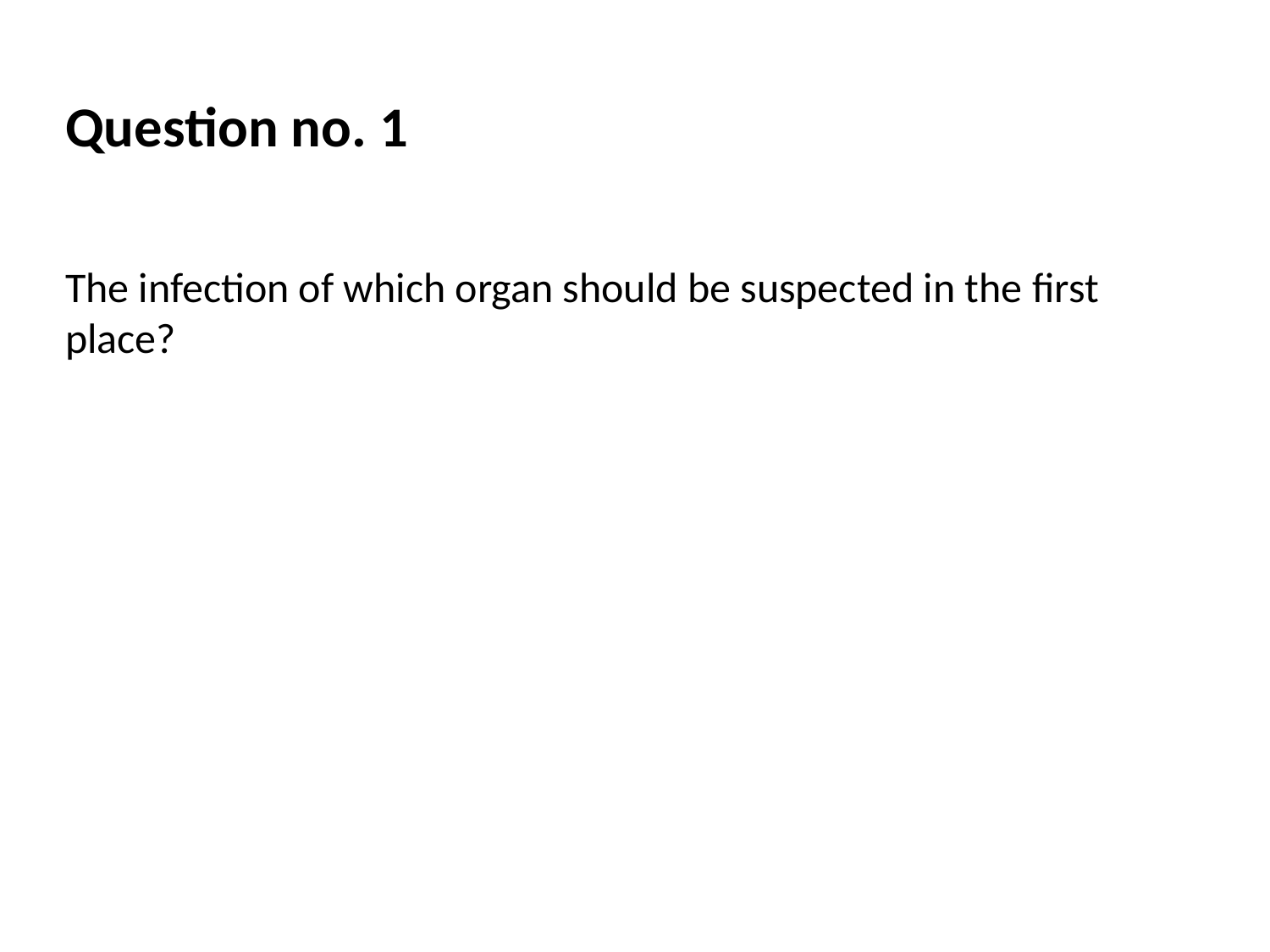

Question no. 1

The infection of which organ should be suspected in the first place?